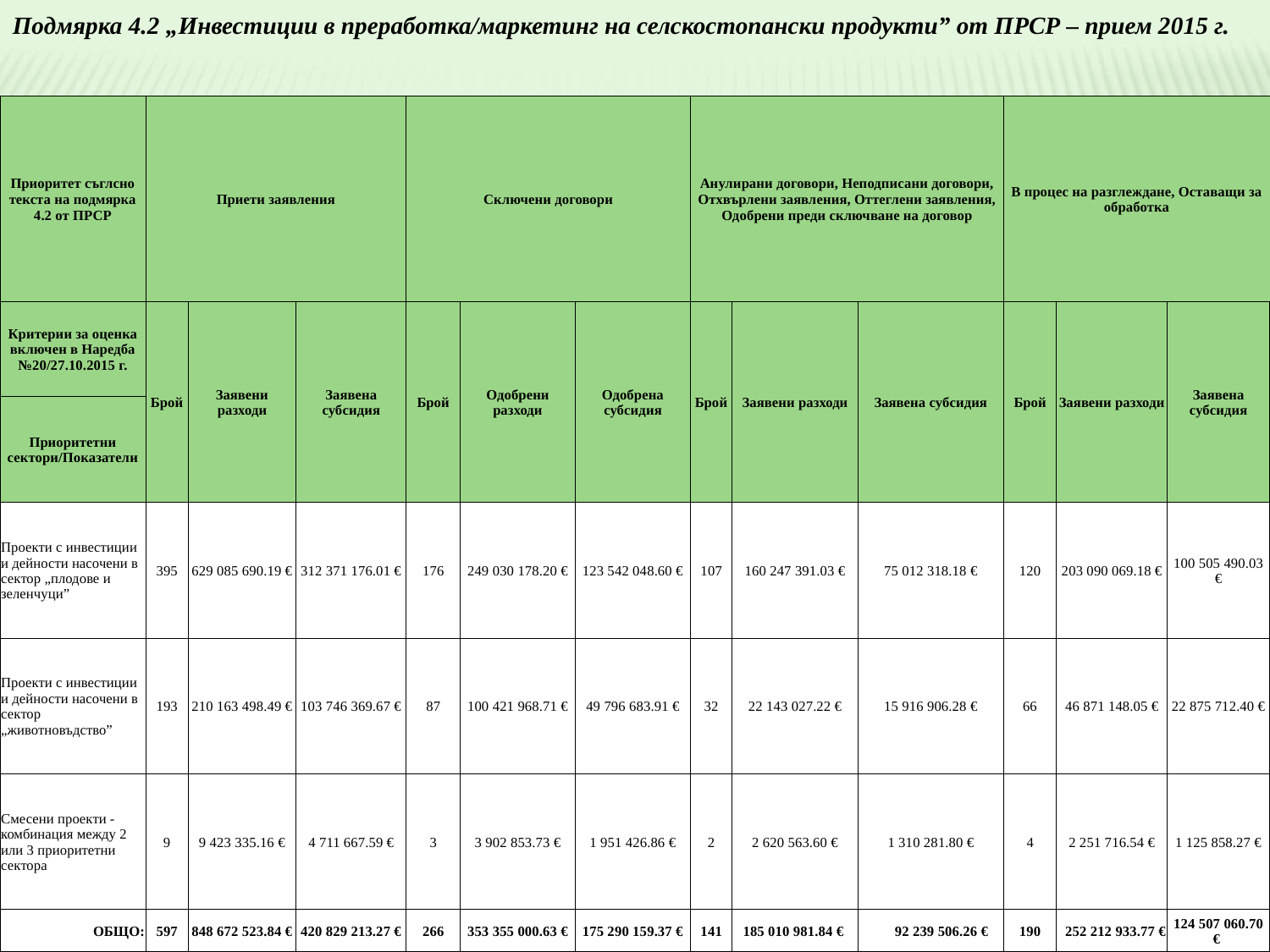

Подмярка 4.2 „Инвестиции в преработка/маркетинг на селскостопански продукти” от ПРСР – прием 2015 г.
| Приоритет съглсно текста на подмярка 4.2 от ПРСР | Приети заявления |  |  | Сключени договори |  |  | Анулирани договори, Неподписани договори, Отхвърлени заявления, Оттеглени заявления, Одобрени преди сключване на договор |  |  | В процес на разглеждане, Оставащи за обработка |  |  |
| --- | --- | --- | --- | --- | --- | --- | --- | --- | --- | --- | --- | --- |
| Критерии за оценка включен в Наредба №20/27.10.2015 г. | Брой | Заявени разходи | Заявена субсидия | Брой | Одобрени разходи | Одобрена субсидия | Брой | Заявени разходи | Заявена субсидия | Брой | Заявени разходи | Заявена субсидия |
| Приоритетни сектори/Показатели |  |  |  |  |  |  |  |  |  |  |  |  |
| Проекти с инвестиции и дейности насочени в сектор „плодове и зеленчуци” | 395 | 629 085 690.19 € | 312 371 176.01 € | 176 | 249 030 178.20 € | 123 542 048.60 € | 107 | 160 247 391.03 € | 75 012 318.18 € | 120 | 203 090 069.18 € | 100 505 490.03 € |
| Проекти с инвестиции и дейности насочени в сектор „животновъдство” | 193 | 210 163 498.49 € | 103 746 369.67 € | 87 | 100 421 968.71 € | 49 796 683.91 € | 32 | 22 143 027.22 € | 15 916 906.28 € | 66 | 46 871 148.05 € | 22 875 712.40 € |
| Смесени проекти - комбинация между 2 или 3 приоритетни сектора | 9 | 9 423 335.16 € | 4 711 667.59 € | 3 | 3 902 853.73 € | 1 951 426.86 € | 2 | 2 620 563.60 € | 1 310 281.80 € | 4 | 2 251 716.54 € | 1 125 858.27 € |
| ОБЩО: | 597 | 848 672 523.84 € | 420 829 213.27 € | 266 | 353 355 000.63 € | 175 290 159.37 € | 141 | 185 010 981.84 € | 92 239 506.26 € | 190 | 252 212 933.77 € | 124 507 060.70 € |